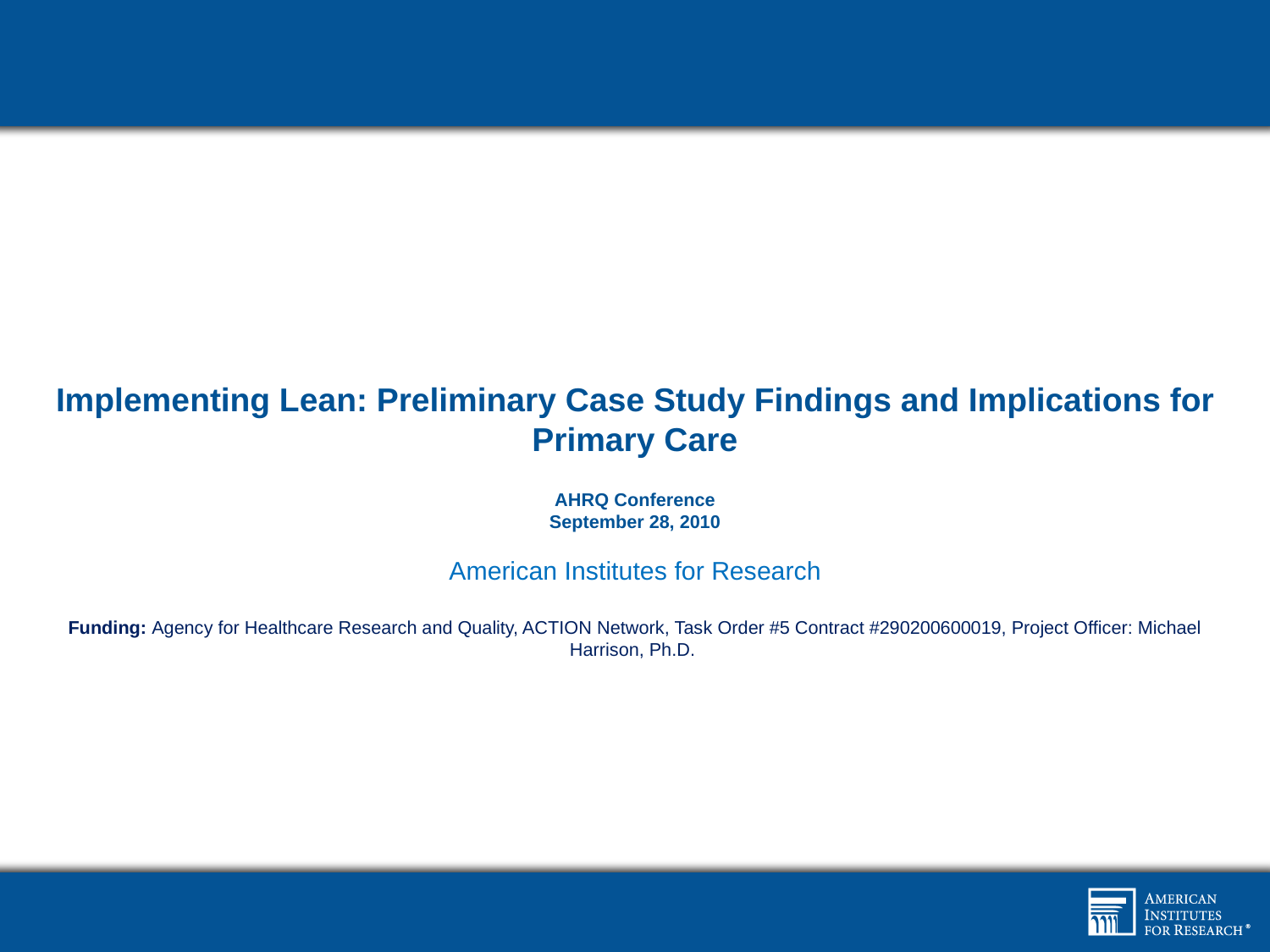

# Implementing Lean: Preliminary Case Study Findings and Implications for Primary Care AHRQ Conference September 28, 2010 American Institutes for Research Funding: Agency for Healthcare Research and Quality, ACTION Network, Task Order #5 Contract #290200600019, Project Officer: Michael Harrison, Ph.D.